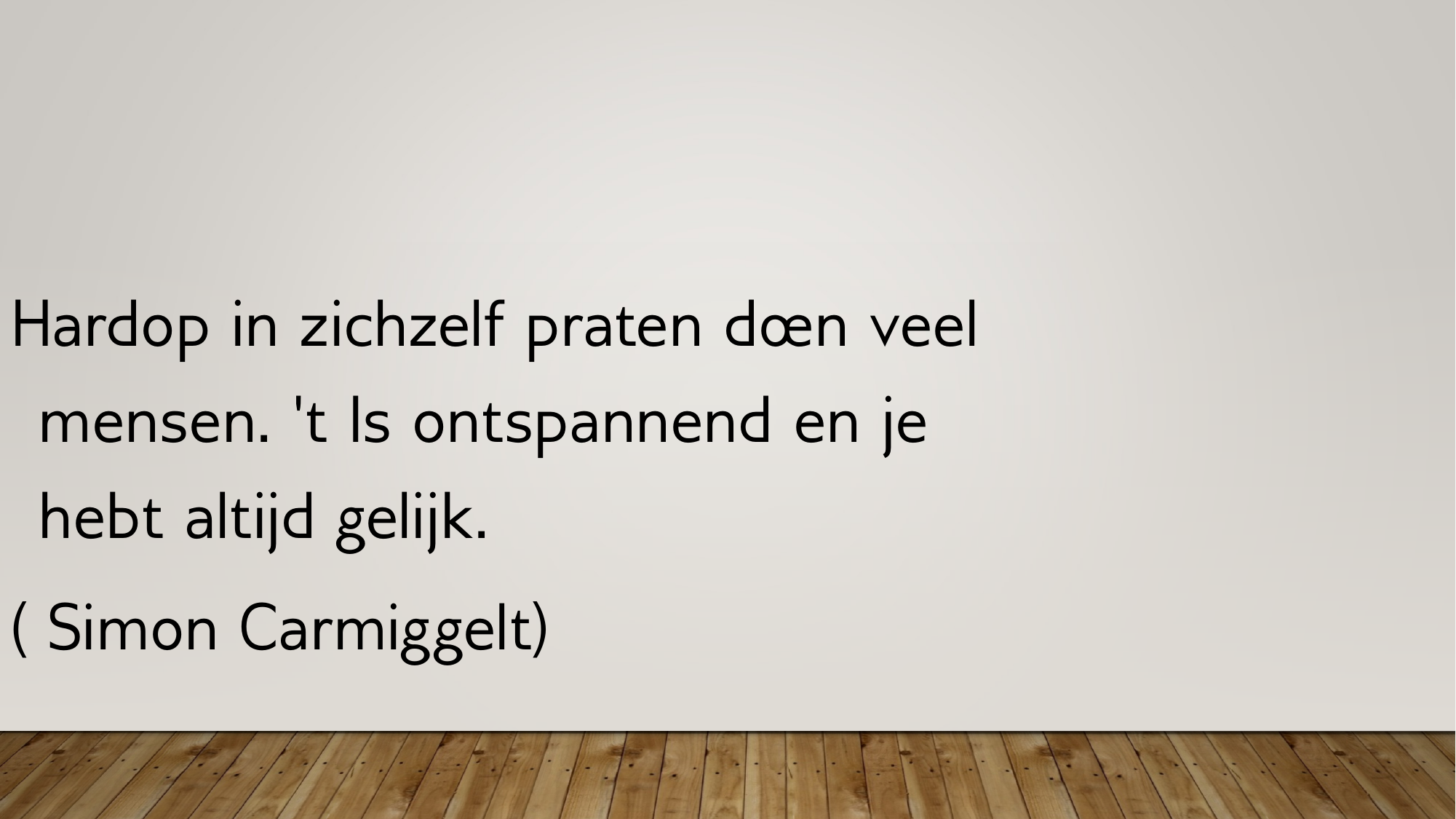

Hardop in zichzelf praten doen veel mensen. 't Is ontspannend en je hebt altijd gelijk.
( Simon Carmiggelt)